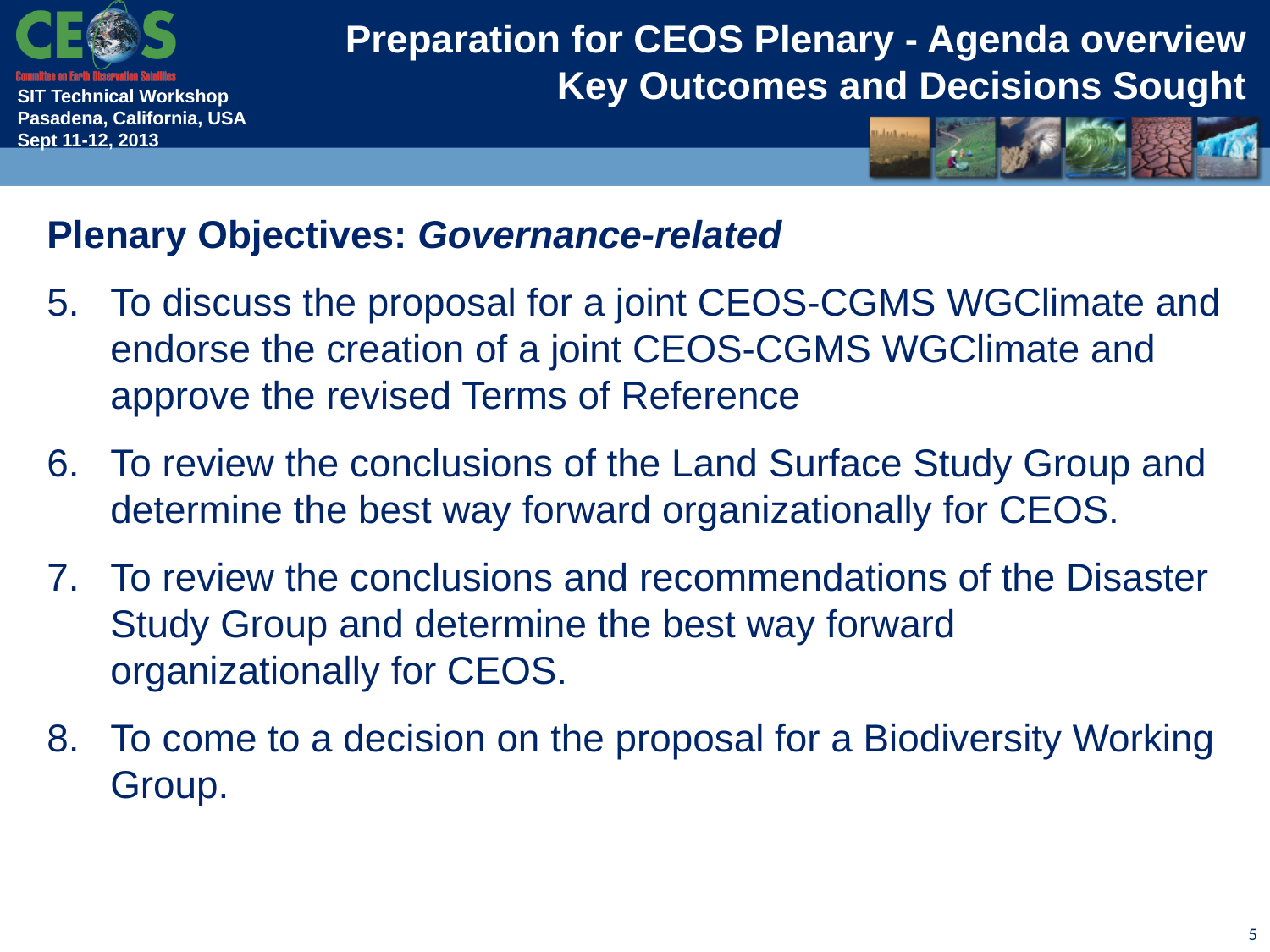

# Preparation for CEOS Plenary - Agenda overview Key Outcomes and Decisions Sought
Plenary Objectives: Governance-related
To discuss the proposal for a joint CEOS-CGMS WGClimate and endorse the creation of a joint CEOS-CGMS WGClimate and approve the revised Terms of Reference
To review the conclusions of the Land Surface Study Group and determine the best way forward organizationally for CEOS.
To review the conclusions and recommendations of the Disaster Study Group and determine the best way forward organizationally for CEOS.
To come to a decision on the proposal for a Biodiversity Working Group.
5